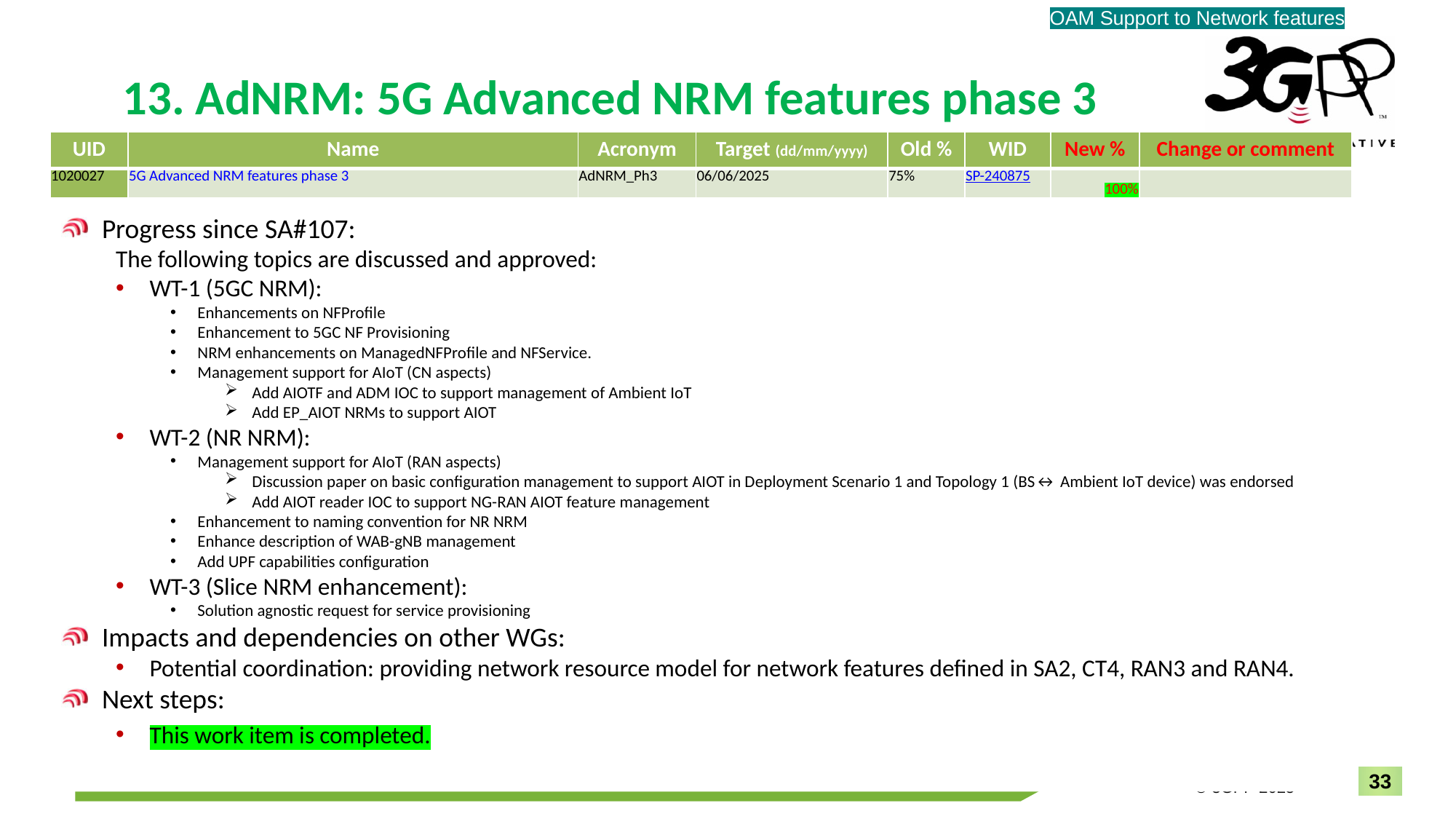

OAM Support to Network features
# 13. AdNRM: 5G Advanced NRM features phase 3
| UID | Name | Acronym | Target (dd/mm/yyyy) | Old % | WID | New % | Change or comment |
| --- | --- | --- | --- | --- | --- | --- | --- |
| 1020027 | 5G Advanced NRM features phase 3 | AdNRM\_Ph3 | 06/06/2025 | 75% | SP-240875 | 100% |  |
Progress since SA#107:
The following topics are discussed and approved:
WT-1 (5GC NRM):
Enhancements on NFProfile
Enhancement to 5GC NF Provisioning
NRM enhancements on ManagedNFProfile and NFService.
Management support for AIoT (CN aspects)
Add AIOTF and ADM IOC to support management of Ambient IoT
Add EP_AIOT NRMs to support AIOT
WT-2 (NR NRM):
Management support for AIoT (RAN aspects)
Discussion paper on basic configuration management to support AIOT in Deployment Scenario 1 and Topology 1 (BS↔ Ambient IoT device) was endorsed
Add AIOT reader IOC to support NG-RAN AIOT feature management
Enhancement to naming convention for NR NRM
Enhance description of WAB-gNB management
Add UPF capabilities configuration
WT-3 (Slice NRM enhancement):
Solution agnostic request for service provisioning
Impacts and dependencies on other WGs:
Potential coordination: providing network resource model for network features defined in SA2, CT4, RAN3 and RAN4.
Next steps:
This work item is completed.